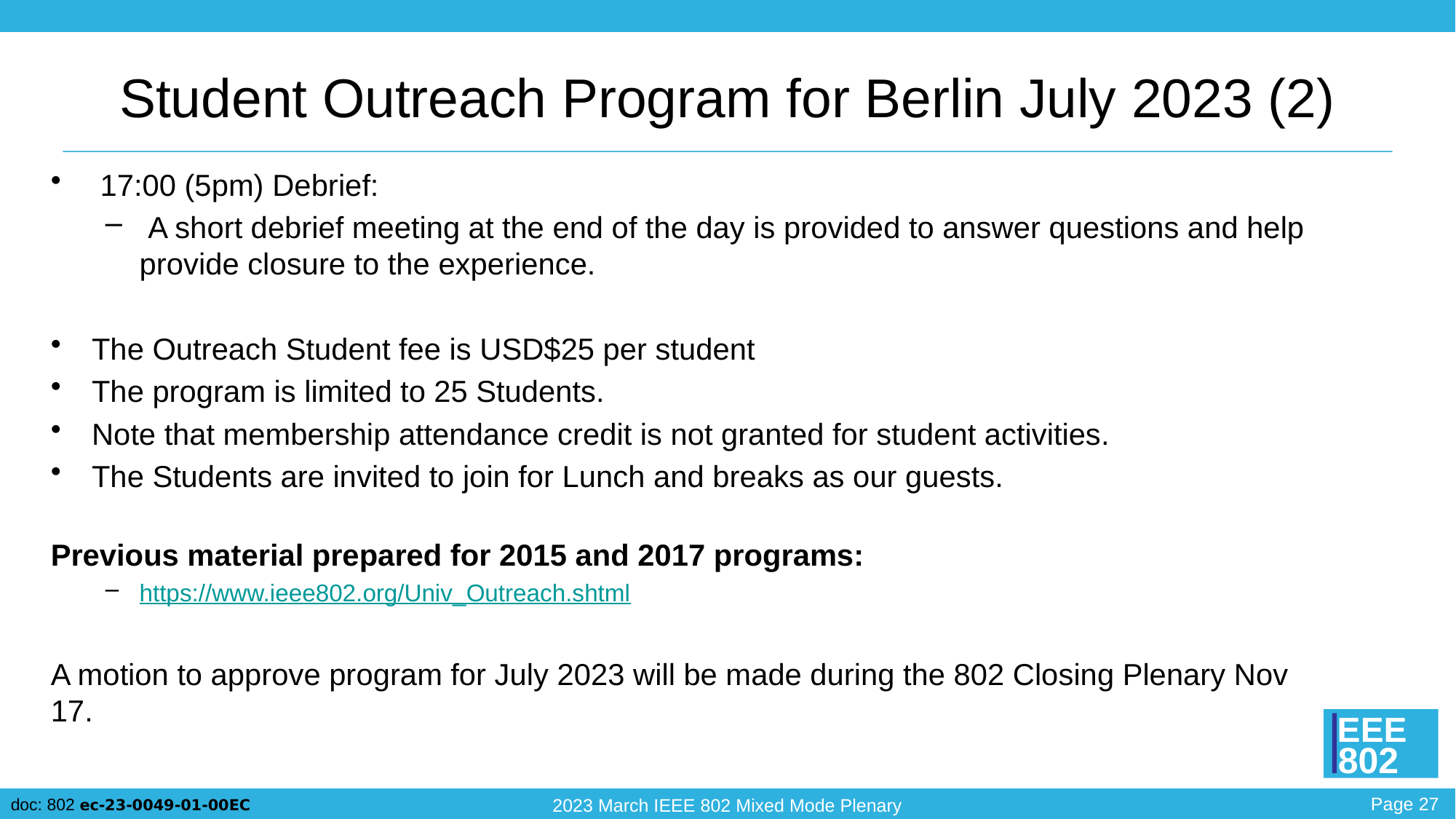

# Student Outreach Program for Berlin July 2023 (2)
 17:00 (5pm) Debrief:
 A short debrief meeting at the end of the day is provided to answer questions and help provide closure to the experience.

The Outreach Student fee is USD$25 per student
The program is limited to 25 Students.
Note that membership attendance credit is not granted for student activities.
The Students are invited to join for Lunch and breaks as our guests.
Previous material prepared for 2015 and 2017 programs:
https://www.ieee802.org/Univ_Outreach.shtml

A motion to approve program for July 2023 will be made during the 802 Closing Plenary Nov 17.